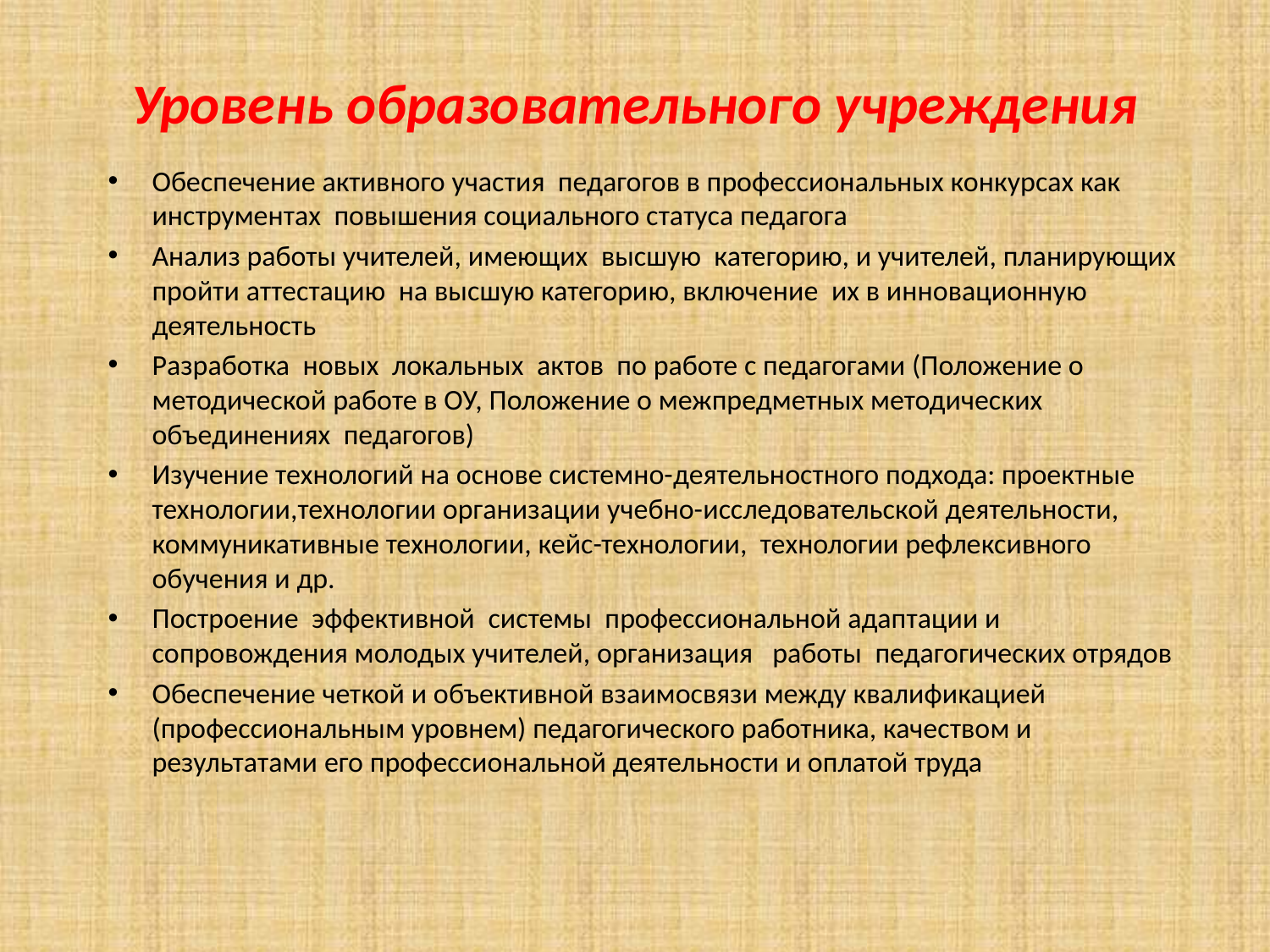

# Уровень образовательного учреждения
Обеспечение активного участия  педагогов в профессиональных конкурсах как инструментах  повышения социального статуса педагога
Анализ работы учителей, имеющих  высшую  категорию, и учителей, планирующих   пройти аттестацию  на высшую категорию, включение  их в инновационную  деятельность
Разработка  новых  локальных  актов  по работе с педагогами (Положение о методической работе в ОУ, Положение о межпредметных методических объединениях  педагогов)
Изучение технологий на основе системно-деятельностного подхода: проектные технологии,технологии организации учебно-исследовательской деятельности,  коммуникативные технологии, кейс-технологии,  технологии рефлексивного обучения и др.
Построение  эффективной  системы  профессиональной адаптации и сопровождения молодых учителей, организация   работы  педагогических отрядов
Обеспечение четкой и объективной взаимосвязи между квалификацией (профессиональным уровнем) педагогического работника, качеством и результатами его профессиональной деятельности и оплатой труда